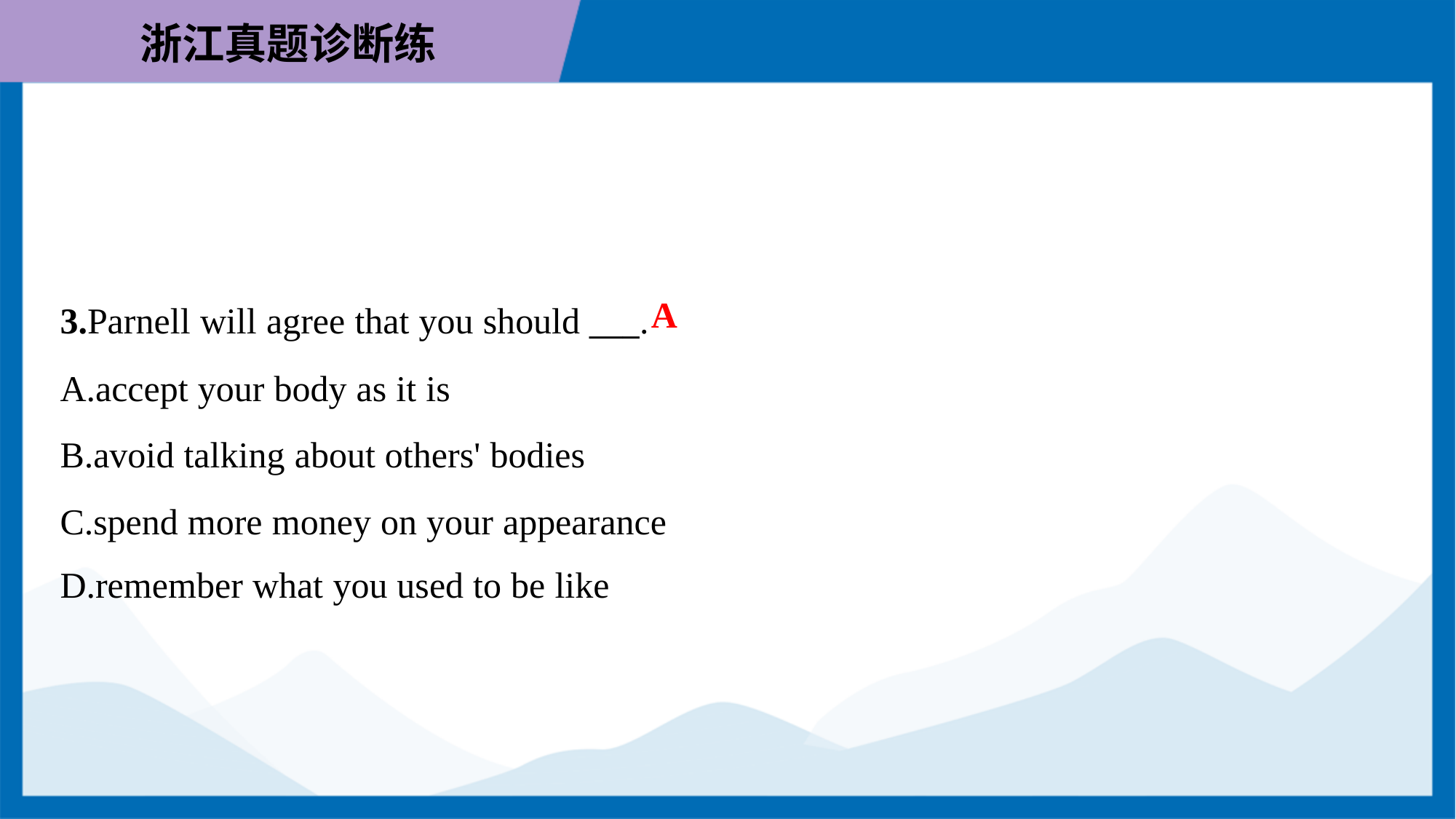

A
3.Parnell will agree that you should ___.
A.accept your body as it is
B.avoid talking about others' bodies
C.spend more money on your appearance
D.remember what you used to be like